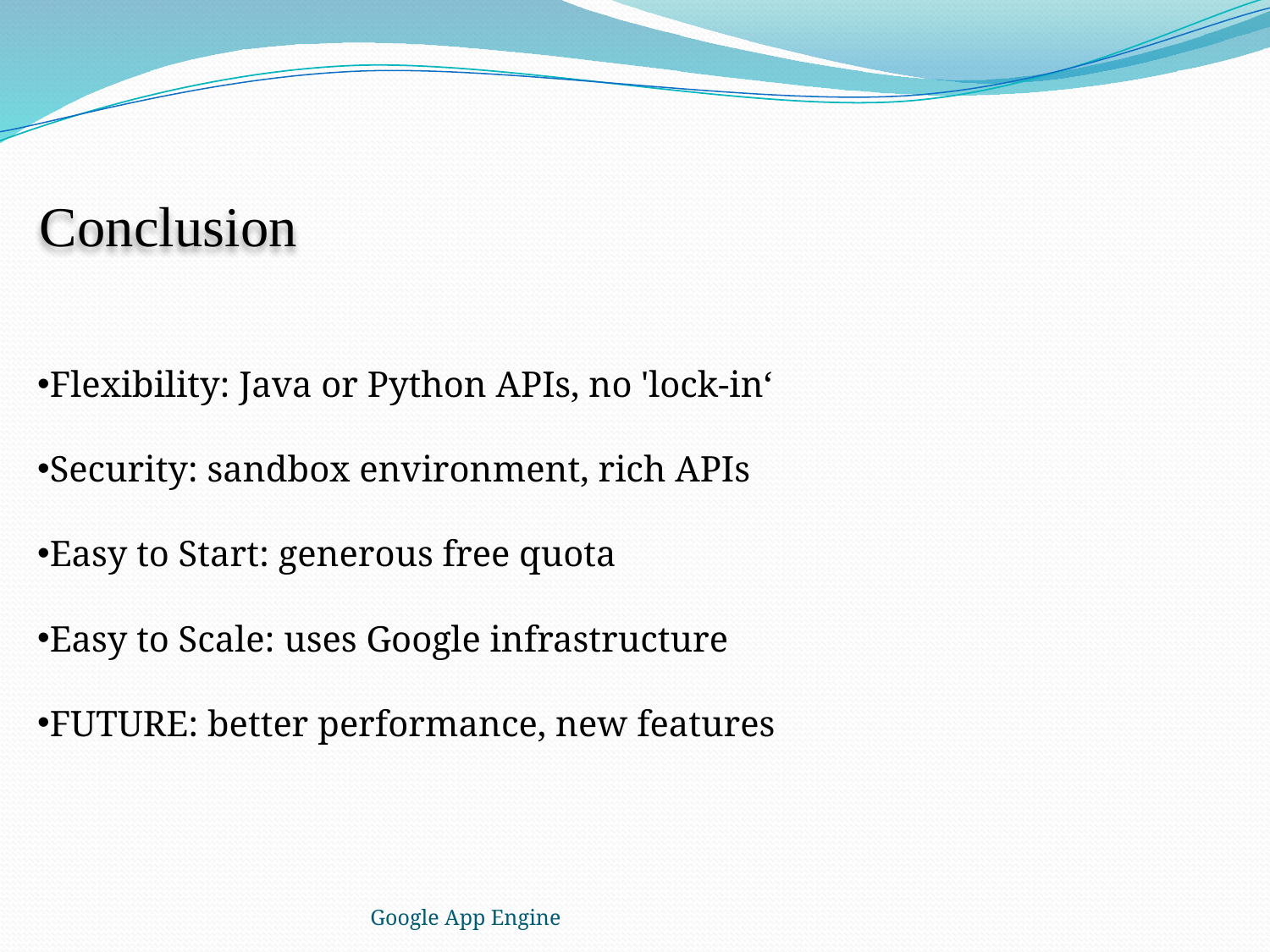

# Conclusion
Flexibility: Java or Python APIs, no 'lock-in‘

Security: sandbox environment, rich APIs

Easy to Start: generous free quota

Easy to Scale: uses Google infrastructure

FUTURE: better performance, new features
Google App Engine